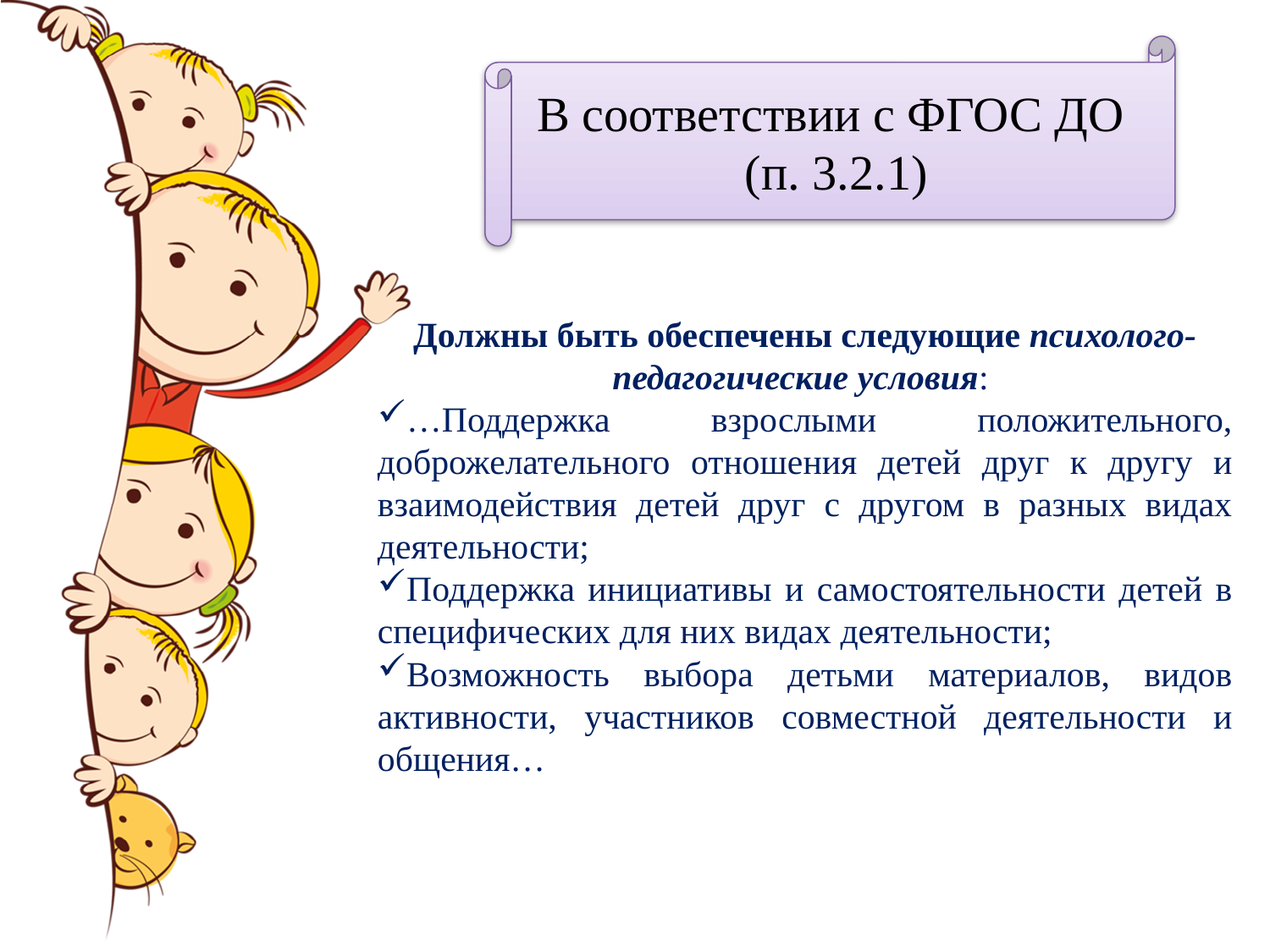

В соответствии с ФГОС ДО
(п. 3.2.1)
Должны быть обеспечены следующие психолого-педагогические условия:
…Поддержка взрослыми положительного, доброжелательного отношения детей друг к другу и взаимодействия детей друг с другом в разных видах деятельности;
Поддержка инициативы и самостоятельности детей в специфических для них видах деятельности;
Возможность выбора детьми материалов, видов активности, участников совместной деятельности и общения…